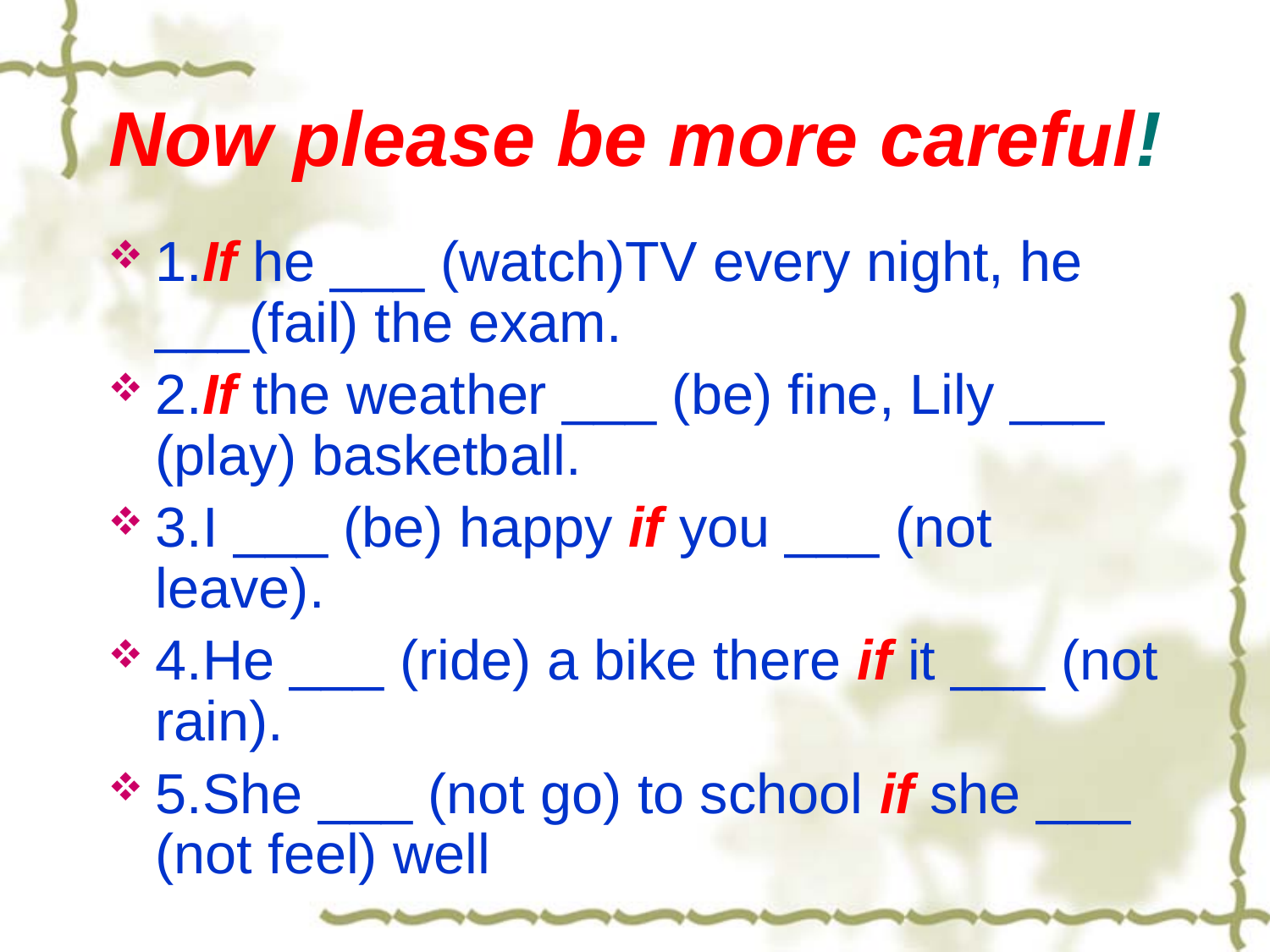

# Now please be more careful!
1.If he ___ (watch)TV every night, he ___(fail) the exam.
2.If the weather ___ (be) fine, Lily ___ (play) basketball.
3.I ___ (be) happy if you ___ (not leave).
4.He ___ (ride) a bike there if it ___ (not rain).
5.She ___ (not go) to school if she ___ (not feel) well